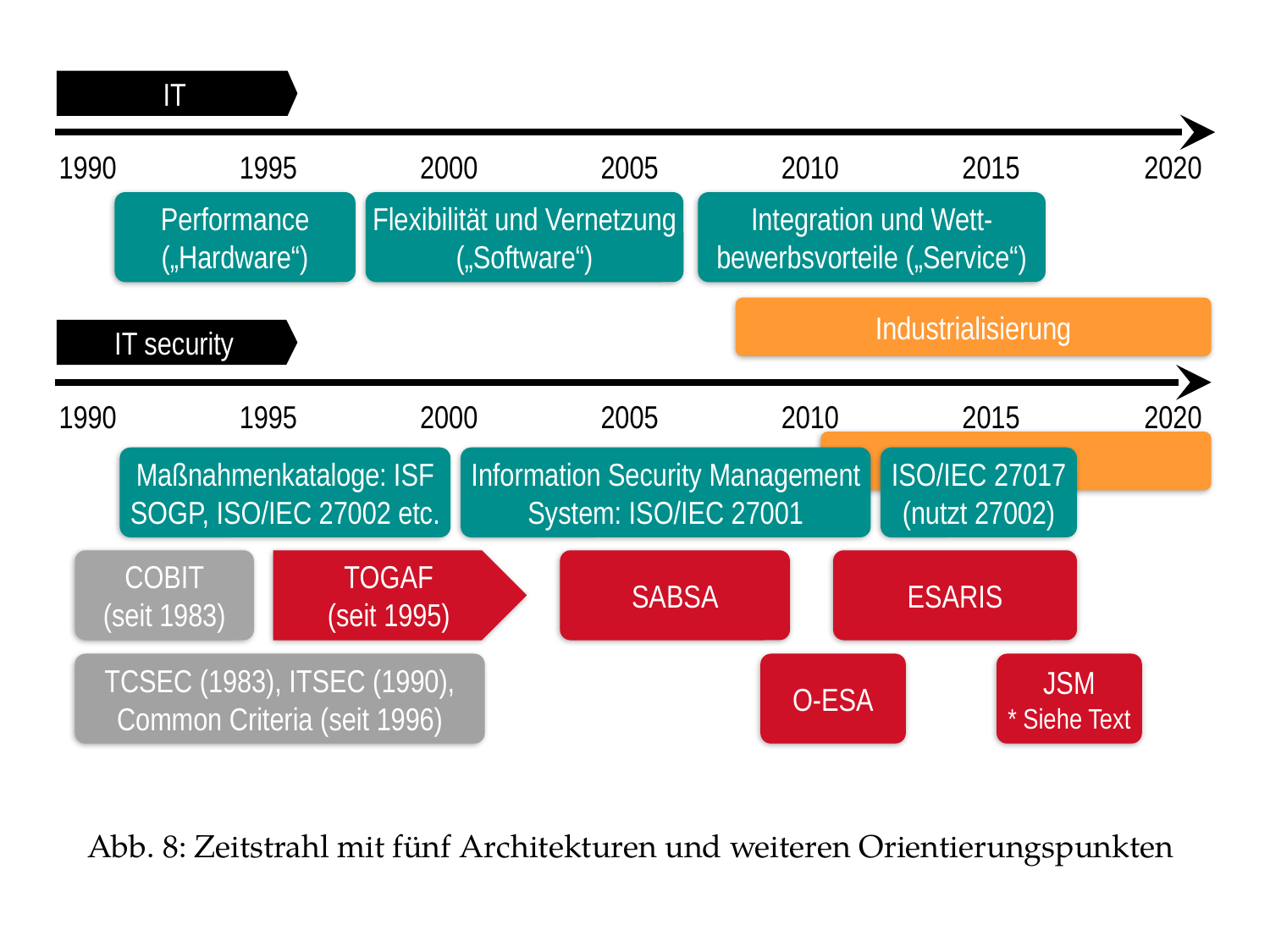

IT
1990
1995
2000
2005
2010
2015
2020
Performance
(„Hardware“)
Flexibilität und Vernetzung
(„Software“)
Integration und Wett-bewerbsvorteile („Service“)
Industrialisierung
IT security
1990
1995
2000
2005
2010
2015
2020

Maßnahmenkataloge: ISF SOGP, ISO/IEC 27002 etc.
Information Security Management System: ISO/IEC 27001
ISO/IEC 27017
(nutzt 27002)
COBIT
(seit 1983)
TOGAF
(seit 1995)
ESARIS
SABSA
TCSEC (1983), ITSEC (1990), Common Criteria (seit 1996)
O-ESA
JSM
* Siehe Text
Abb. 8: Zeitstrahl mit fünf Architekturen und weiteren Orientierungspunkten